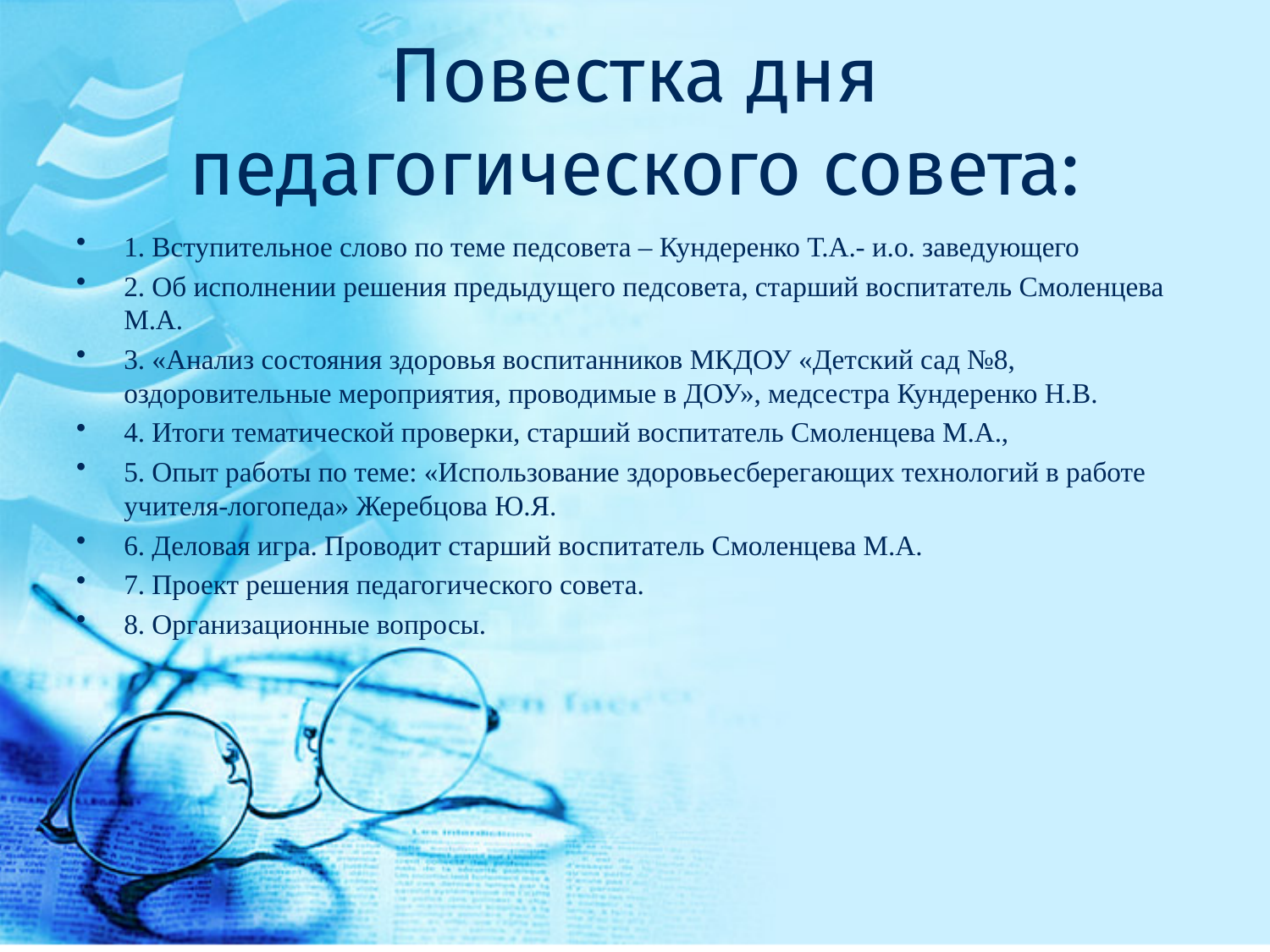

# Повестка дня педагогического совета:
1. Вступительное слово по теме педсовета – Кундеренко Т.А.- и.о. заведующего
2. Об исполнении решения предыдущего педсовета, старший воспитатель Смоленцева М.А.
3. «Анализ состояния здоровья воспитанников МКДОУ «Детский сад №8, оздоровительные мероприятия, проводимые в ДОУ», медсестра Кундеренко Н.В.
4. Итоги тематической проверки, старший воспитатель Смоленцева М.А.,
5. Опыт работы по теме: «Использование здоровьесберегающих технологий в работе учителя-логопеда» Жеребцова Ю.Я.
6. Деловая игра. Проводит старший воспитатель Смоленцева М.А.
7. Проект решения педагогического совета.
8. Организационные вопросы.